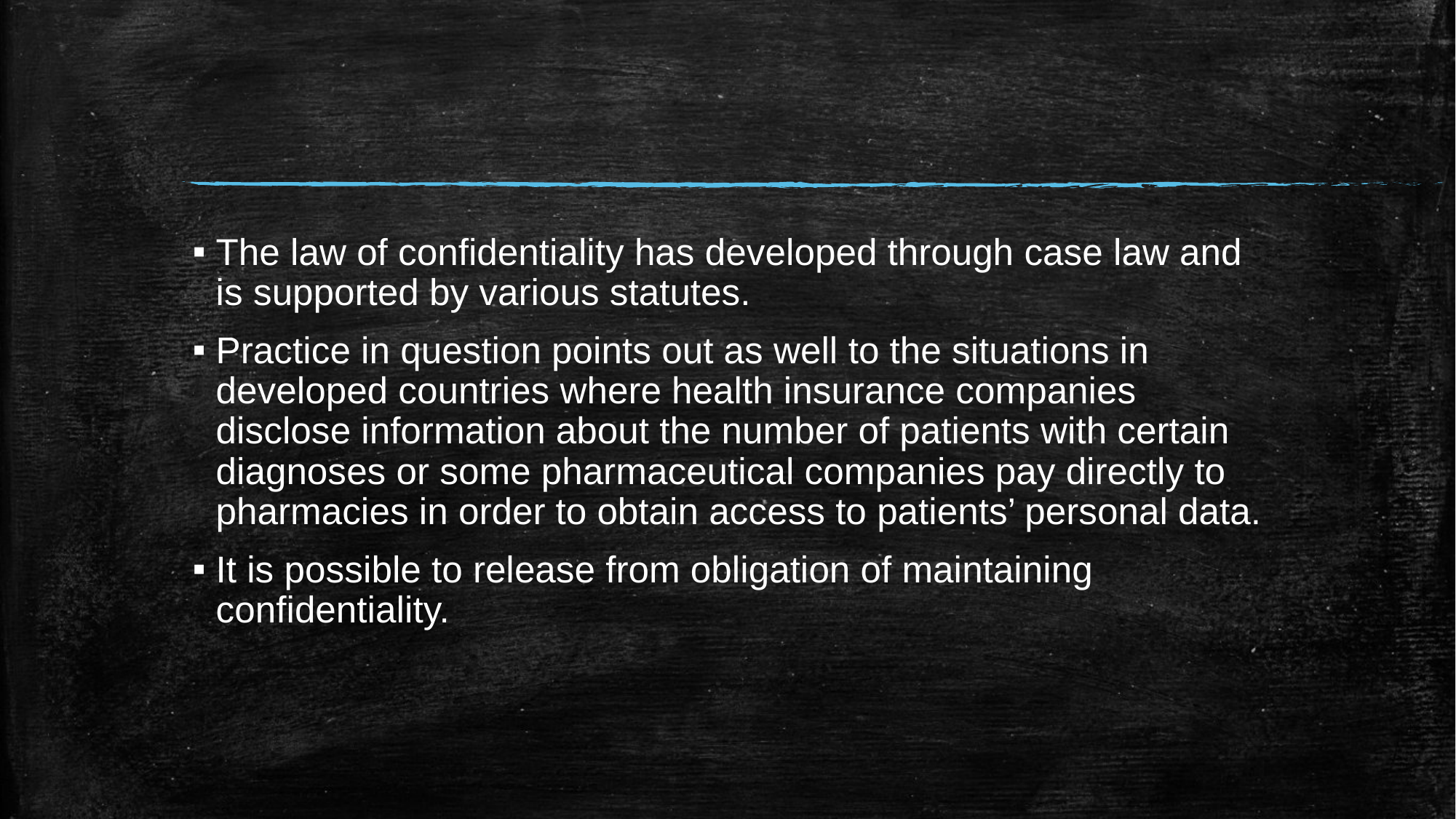

#
The law of conﬁdentiality has developed through case law and is supported by various statutes.
Practice in question points out as well to the situations in developed countries where health insurance companies disclose information about the number of patients with certain diagnoses or some pharmaceutical companies pay directly to pharmacies in order to obtain access to patients’ personal data.
It is possible to release from obligation of maintaining conﬁdentiality.